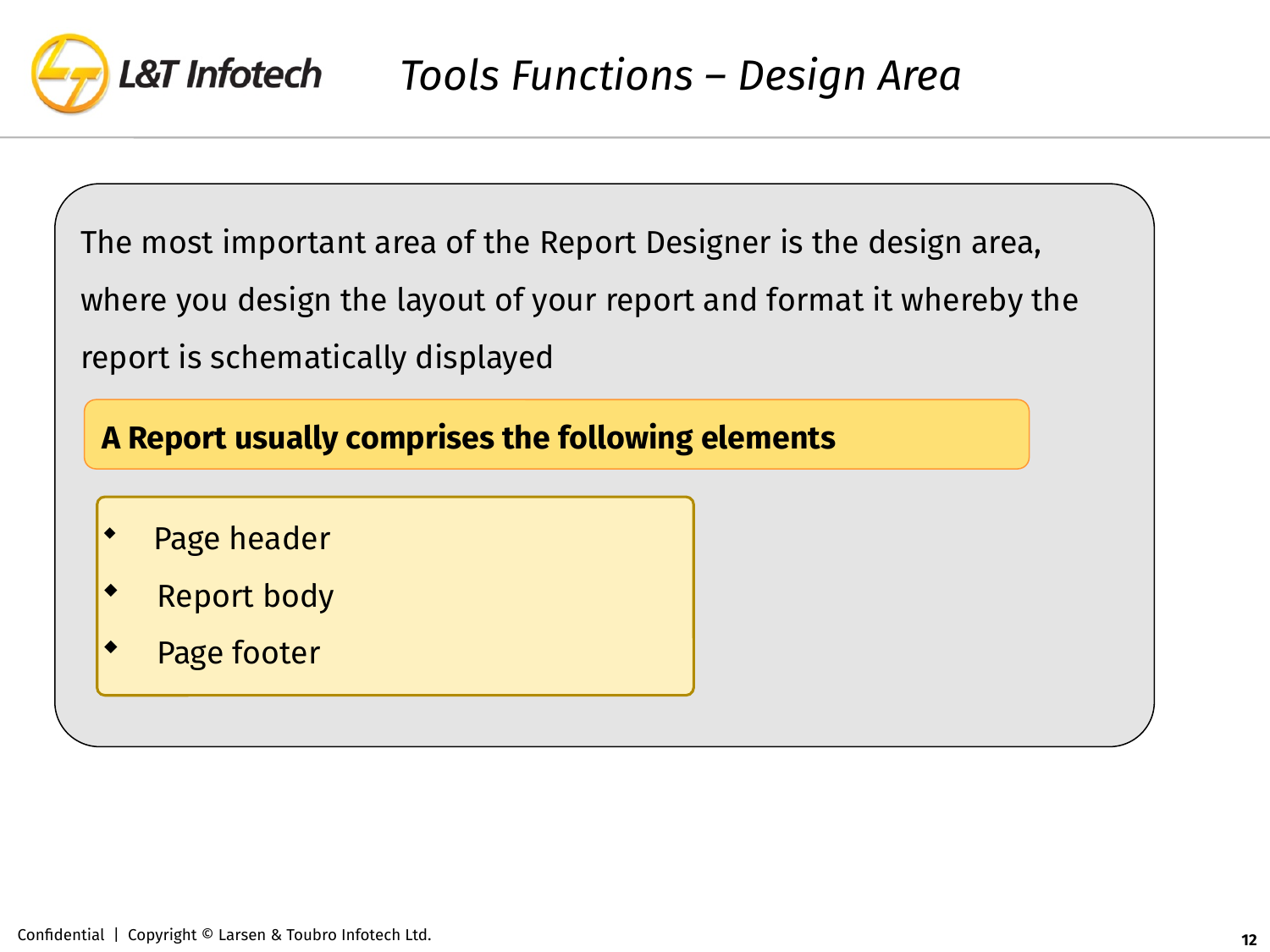

# Tools Functions – Design Area
The most important area of the Report Designer is the design area,
where you design the layout of your report and format it whereby the
report is schematically displayed

A Report usually comprises the following elements
   Page header
   Report body
   Page footer
Confidential  |  Copyright © Larsen & Toubro Infotech Ltd.
12